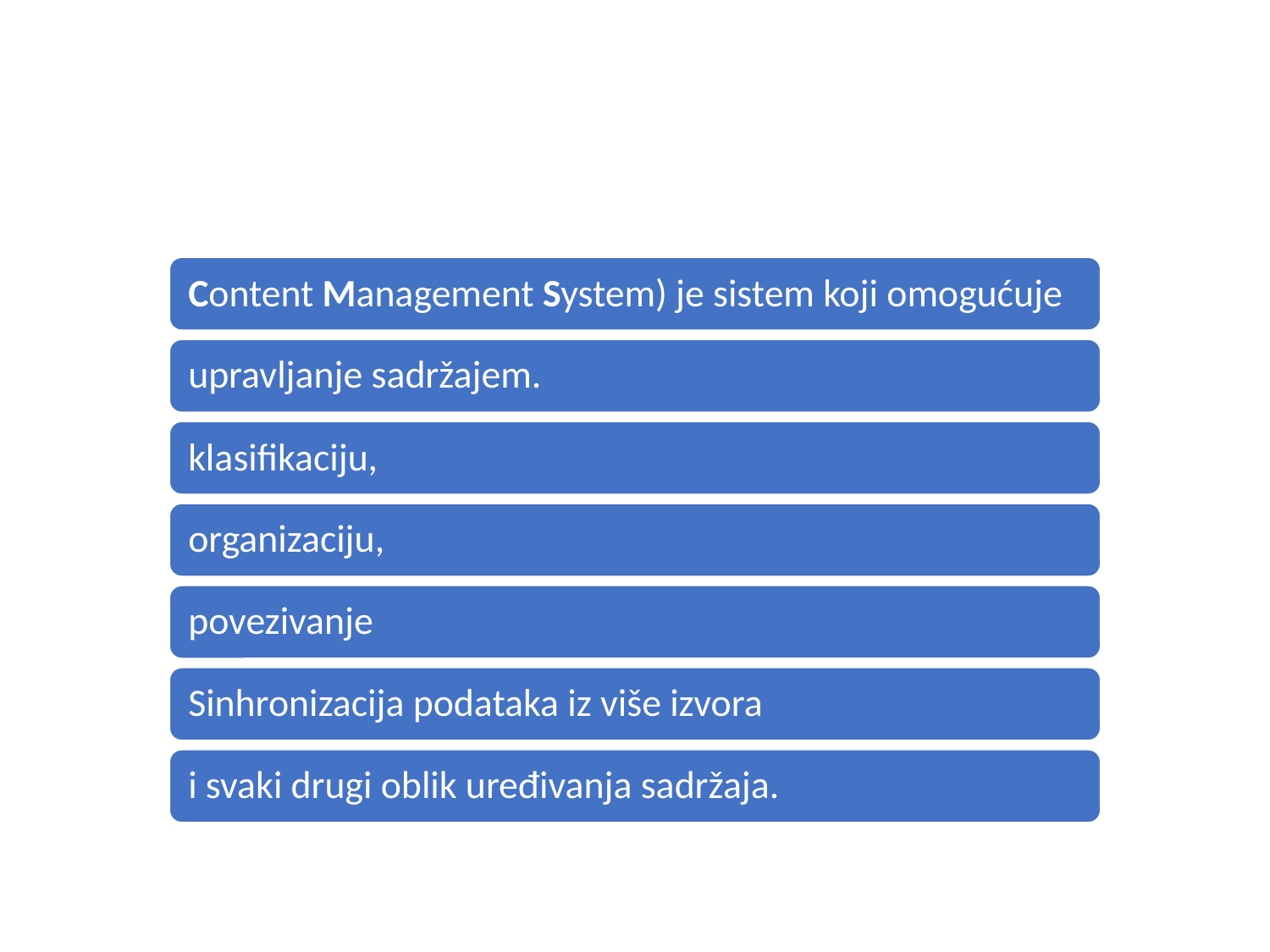

Content Management System) je sistem koji omogućuje
upravljanje sadržajem.
klasifikaciju,
organizaciju,
povezivanje
Sinhronizacija podataka iz više izvora
i svaki drugi oblik uređivanja sadržaja.